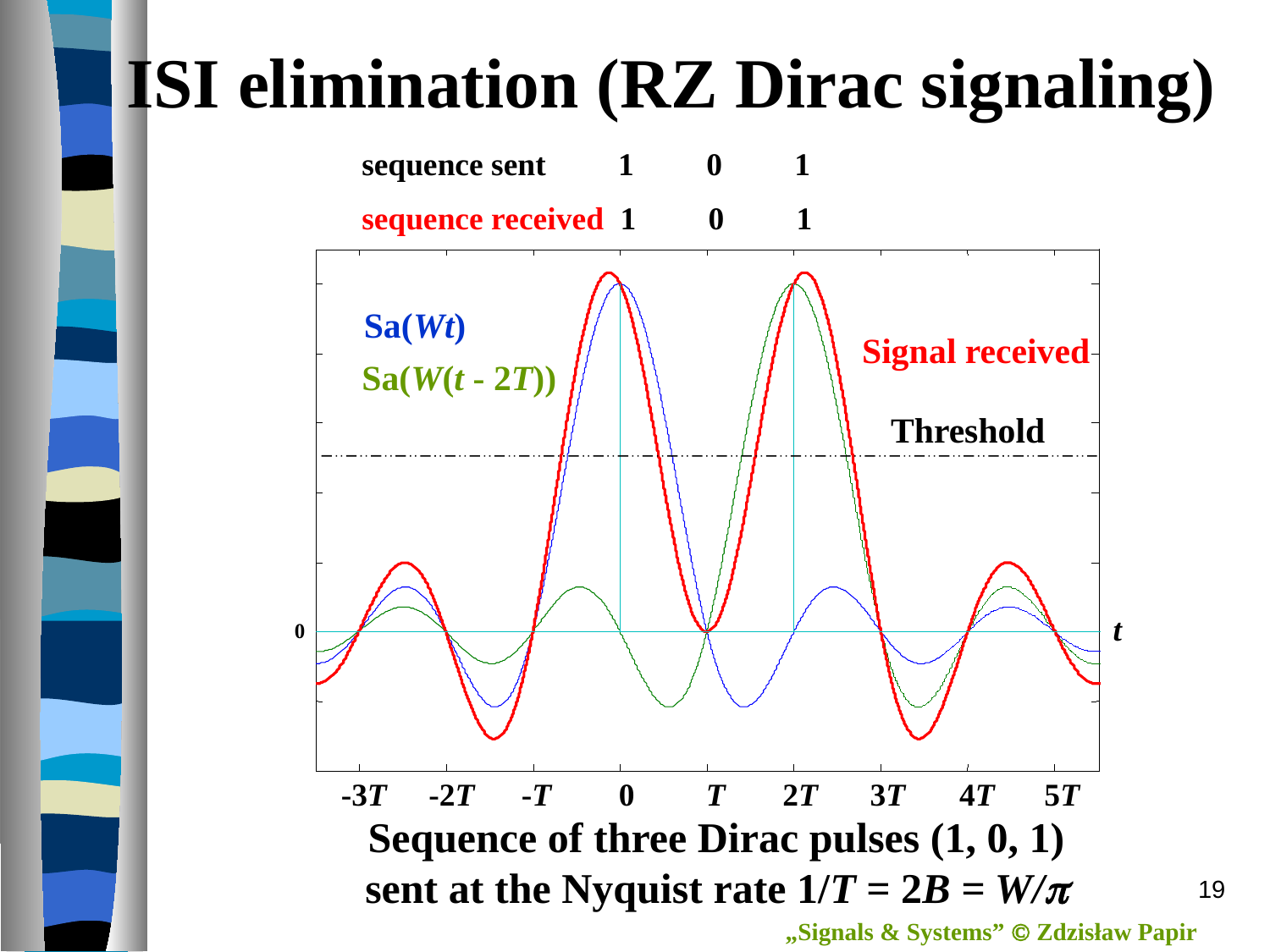

# ISI elimination (RZ Dirac signaling)
	sequence sent         1         0         1
	sequence received  1         0         1

Sa(Wt)
Signal received

Sa(W(t - 2T))

Threshold

t

0

-2T
  0
 3T
-3T
 -T
  T
 2T
 4T
 5T
Sequence of three Dirac pulses (1, 0, 1)
sent at the Nyquist rate 1/T = 2B = W/π
19
„Signals & Systems” © Zdzisław Papir